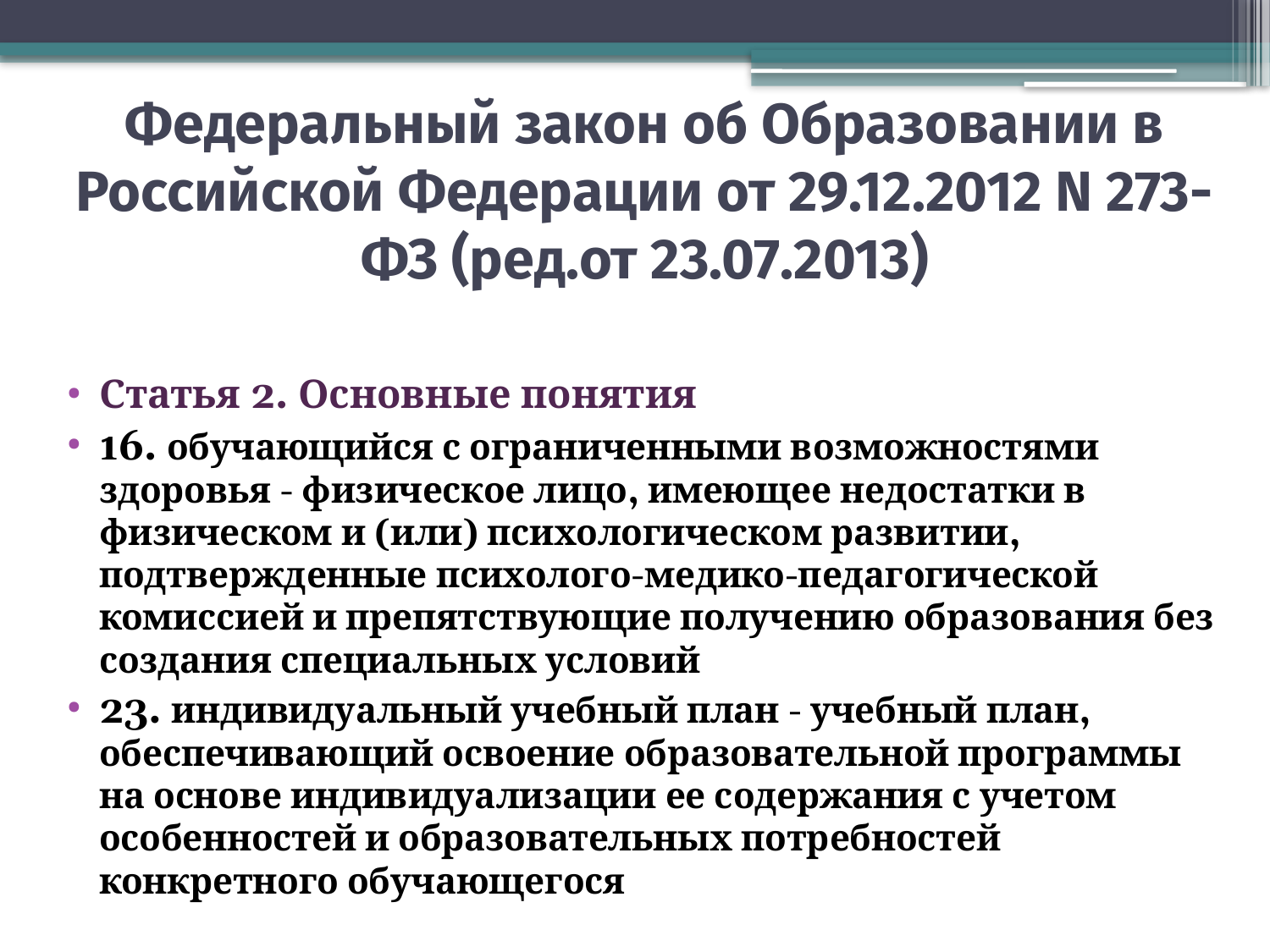

# Федеральный закон об Образовании в Российской Федерации от 29.12.2012 N 273- ФЗ (ред.от 23.07.2013)

Статья 2. Основные понятия
16. обучающийся с ограниченными возможностями здоровья - физическое лицо, имеющее недостатки в физическом и (или) психологическом развитии, подтвержденные психолого-медико-педагогической комиссией и препятствующие получению образования без создания специальных условий
23. индивидуальный учебный план - учебный план, обеспечивающий освоение образовательной программы на основе индивидуализации ее содержания с учетом особенностей и образовательных потребностей конкретного обучающегося